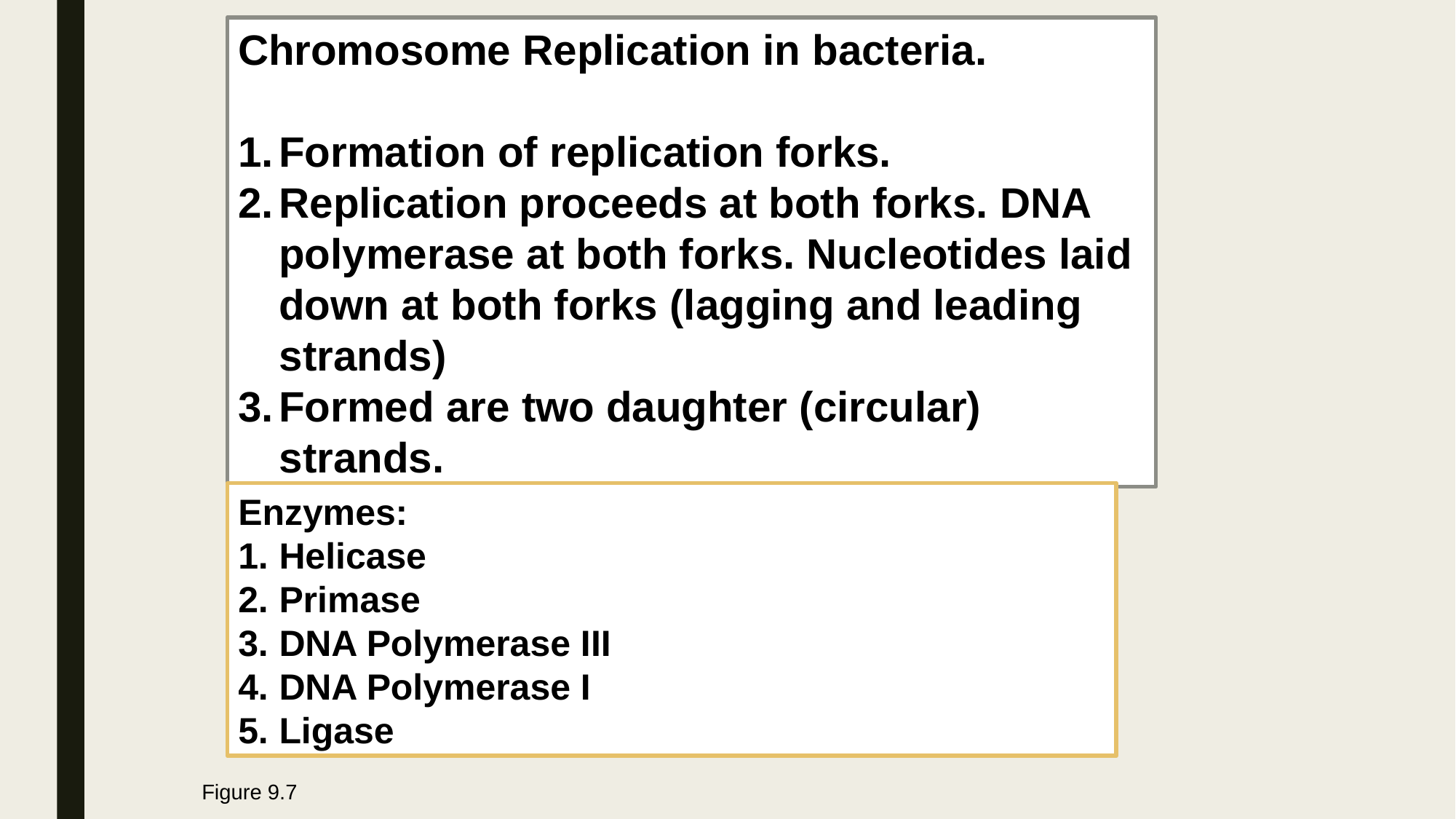

Chromosome Replication in bacteria.

Formation of replication forks.
Replication proceeds at both forks. DNA polymerase at both forks. Nucleotides laid down at both forks (lagging and leading strands)
Formed are two daughter (circular) strands.
Enzymes:
Helicase
Primase
DNA Polymerase III
DNA Polymerase I
Ligase
Figure 9.7